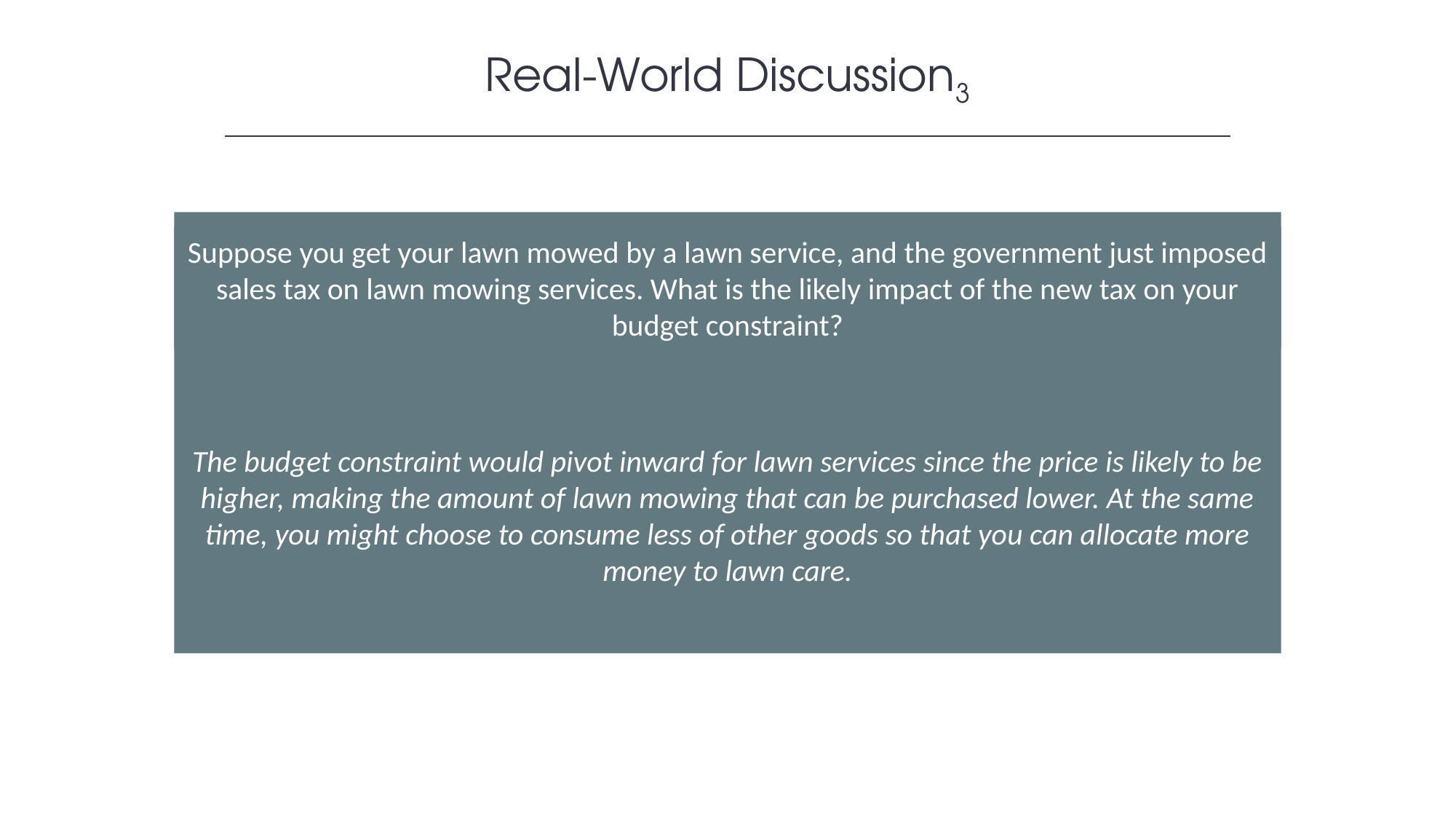

Real-World Discussion3

Suppose you get your lawn mowed by a lawn service, and the government just imposed sales tax on lawn mowing services. What is the likely impact of the new tax on your budget constraint?
The budget constraint would pivot inward for lawn services since the price is likely to be higher, making the amount of lawn mowing that can be purchased lower. At the same time, you might choose to consume less of other goods so that you can allocate more money to lawn care.